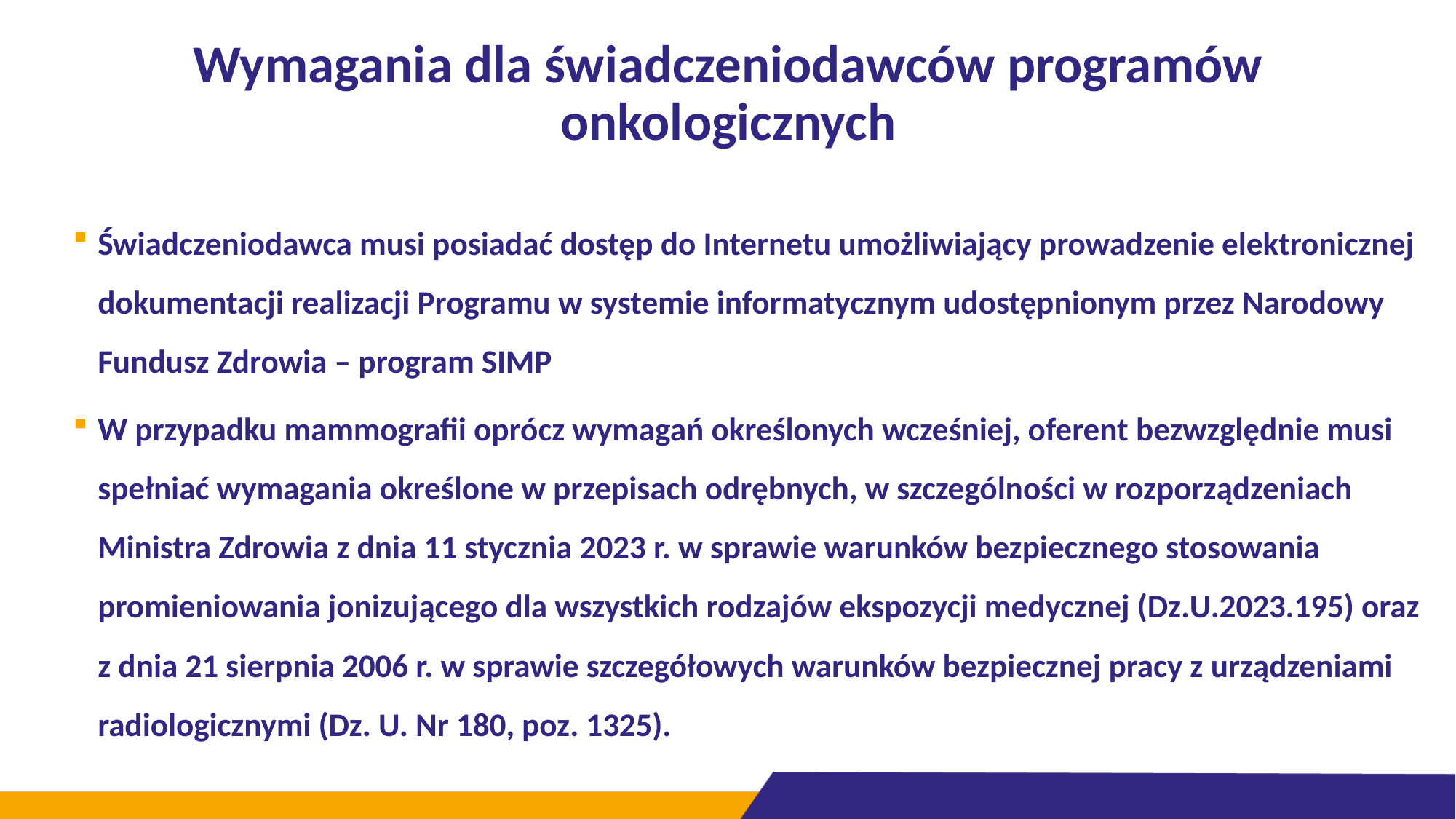

# Wymagania dla świadczeniodawców programów onkologicznych
Świadczeniodawca musi posiadać dostęp do Internetu umożliwiający prowadzenie elektronicznej dokumentacji realizacji Programu w systemie informatycznym udostępnionym przez Narodowy Fundusz Zdrowia – program SIMP
W przypadku mammografii oprócz wymagań określonych wcześniej, oferent bezwzględnie musi spełniać wymagania określone w przepisach odrębnych, w szczególności w rozporządzeniach Ministra Zdrowia z dnia 11 stycznia 2023 r. w sprawie warunków bezpiecznego stosowania promieniowania jonizującego dla wszystkich rodzajów ekspozycji medycznej (Dz.U.2023.195) oraz
z dnia 21 sierpnia 2006 r. w sprawie szczegółowych warunków bezpiecznej pracy z urządzeniami radiologicznymi (Dz. U. Nr 180, poz. 1325).